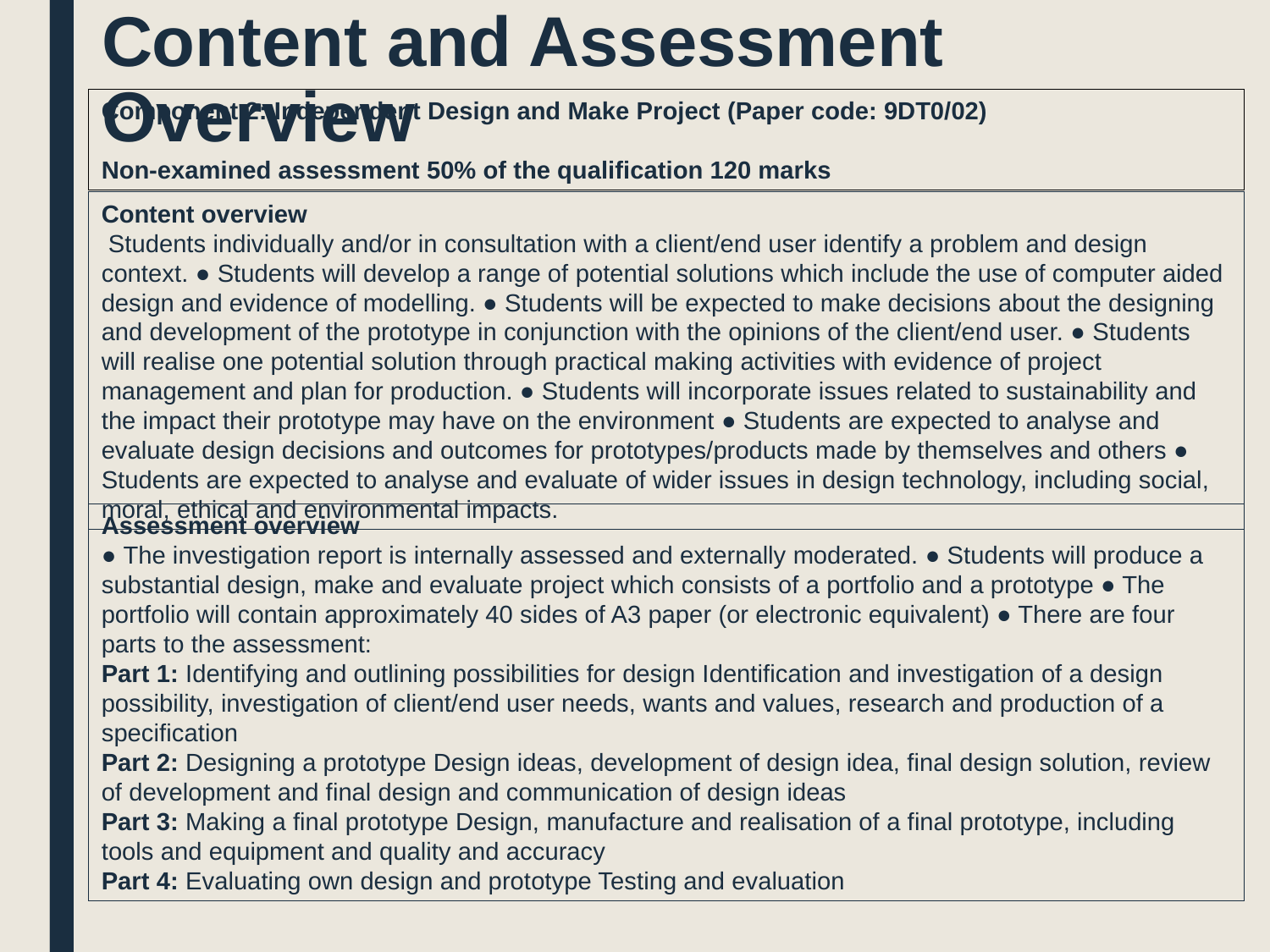

# Content and Assessment Overview
Component 2: Independent Design and Make Project (Paper code: 9DT0/02)

Non-examined assessment 50% of the qualification 120 marks
Content overview
 Students individually and/or in consultation with a client/end user identify a problem and design context. ● Students will develop a range of potential solutions which include the use of computer aided design and evidence of modelling. ● Students will be expected to make decisions about the designing and development of the prototype in conjunction with the opinions of the client/end user. ● Students will realise one potential solution through practical making activities with evidence of project management and plan for production. ● Students will incorporate issues related to sustainability and the impact their prototype may have on the environment ● Students are expected to analyse and evaluate design decisions and outcomes for prototypes/products made by themselves and others ● Students are expected to analyse and evaluate of wider issues in design technology, including social, moral, ethical and environmental impacts.
Assessment overview
● The investigation report is internally assessed and externally moderated. ● Students will produce a substantial design, make and evaluate project which consists of a portfolio and a prototype ● The portfolio will contain approximately 40 sides of A3 paper (or electronic equivalent) ● There are four parts to the assessment:
Part 1: Identifying and outlining possibilities for design Identification and investigation of a design possibility, investigation of client/end user needs, wants and values, research and production of a specification
Part 2: Designing a prototype Design ideas, development of design idea, final design solution, review of development and final design and communication of design ideas
Part 3: Making a final prototype Design, manufacture and realisation of a final prototype, including tools and equipment and quality and accuracy
Part 4: Evaluating own design and prototype Testing and evaluation